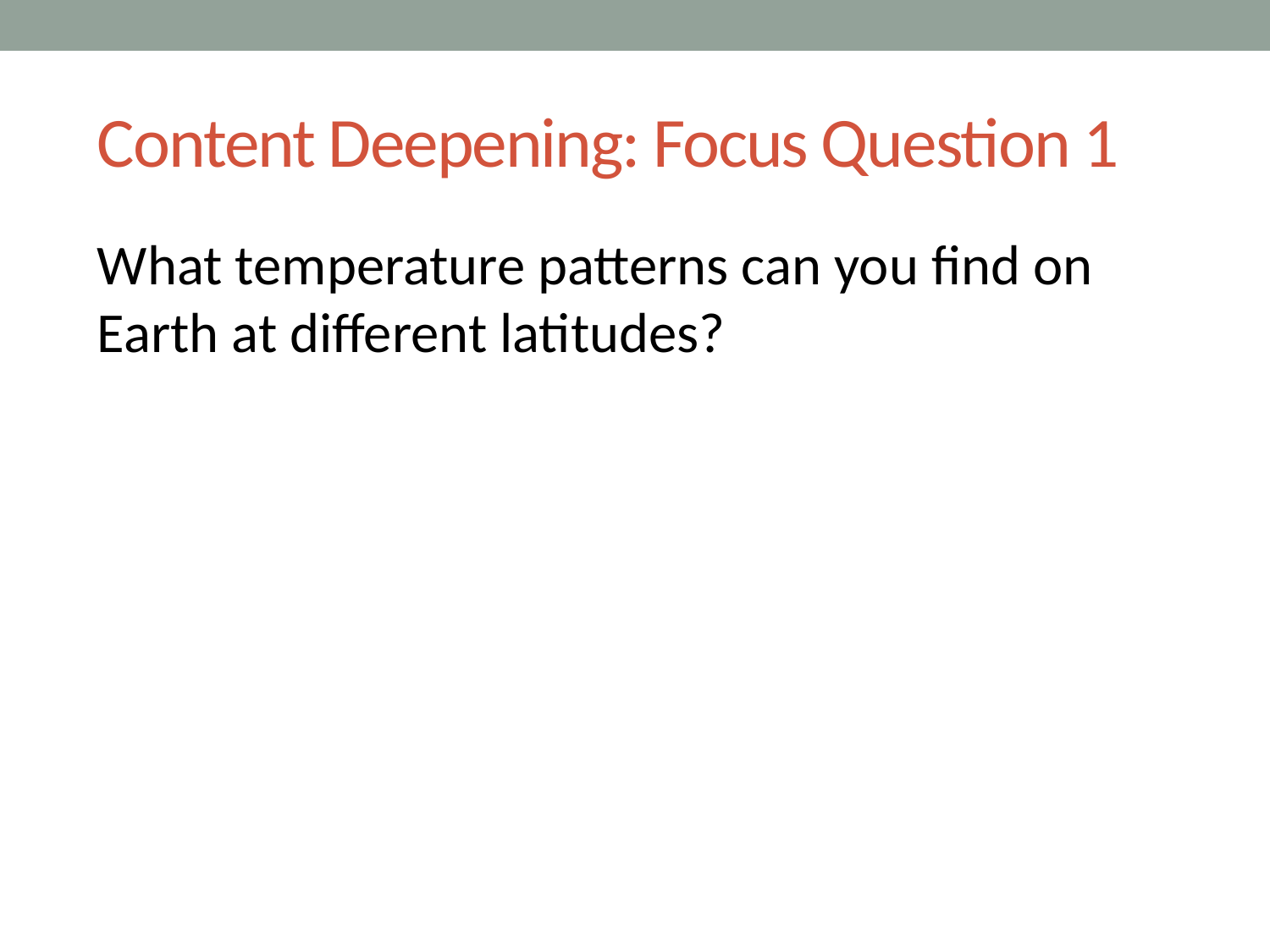

# Content Deepening: Focus Question 1
What temperature patterns can you find on Earth at different latitudes?